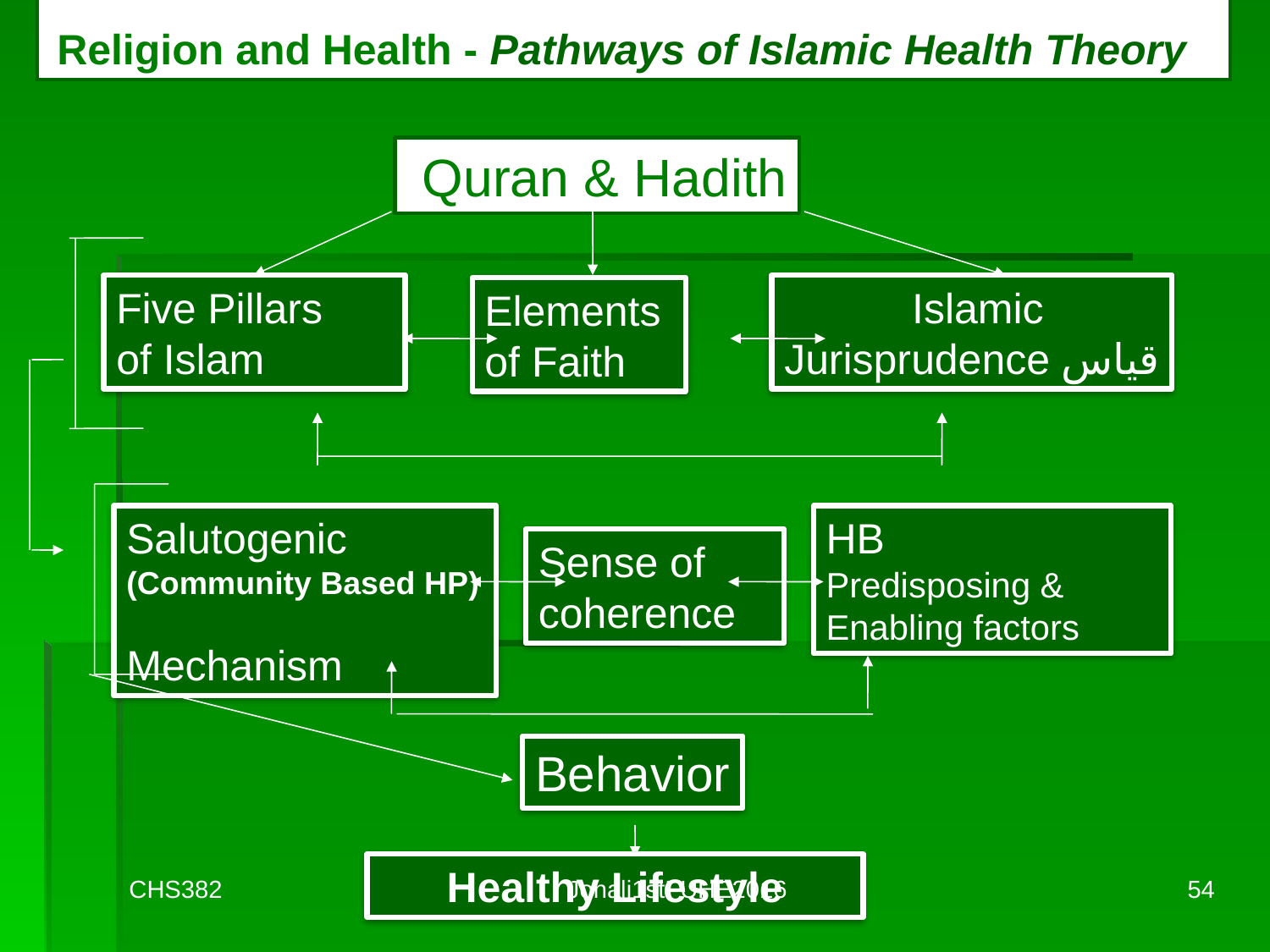

# Religion and Health - Pathways of Islamic Health Theory
Quran & Hadith

Islamic
Jurisprudence قياس
Five Pillars
of Islam
Elements
of Faith

Salutogenic (Community Based HP)
Mechanism
HB
Predisposing &
Enabling factors
Sense of
coherence

Behavior

Healthy Lifestyle
CHS382
Johali1stFUHE2016
54